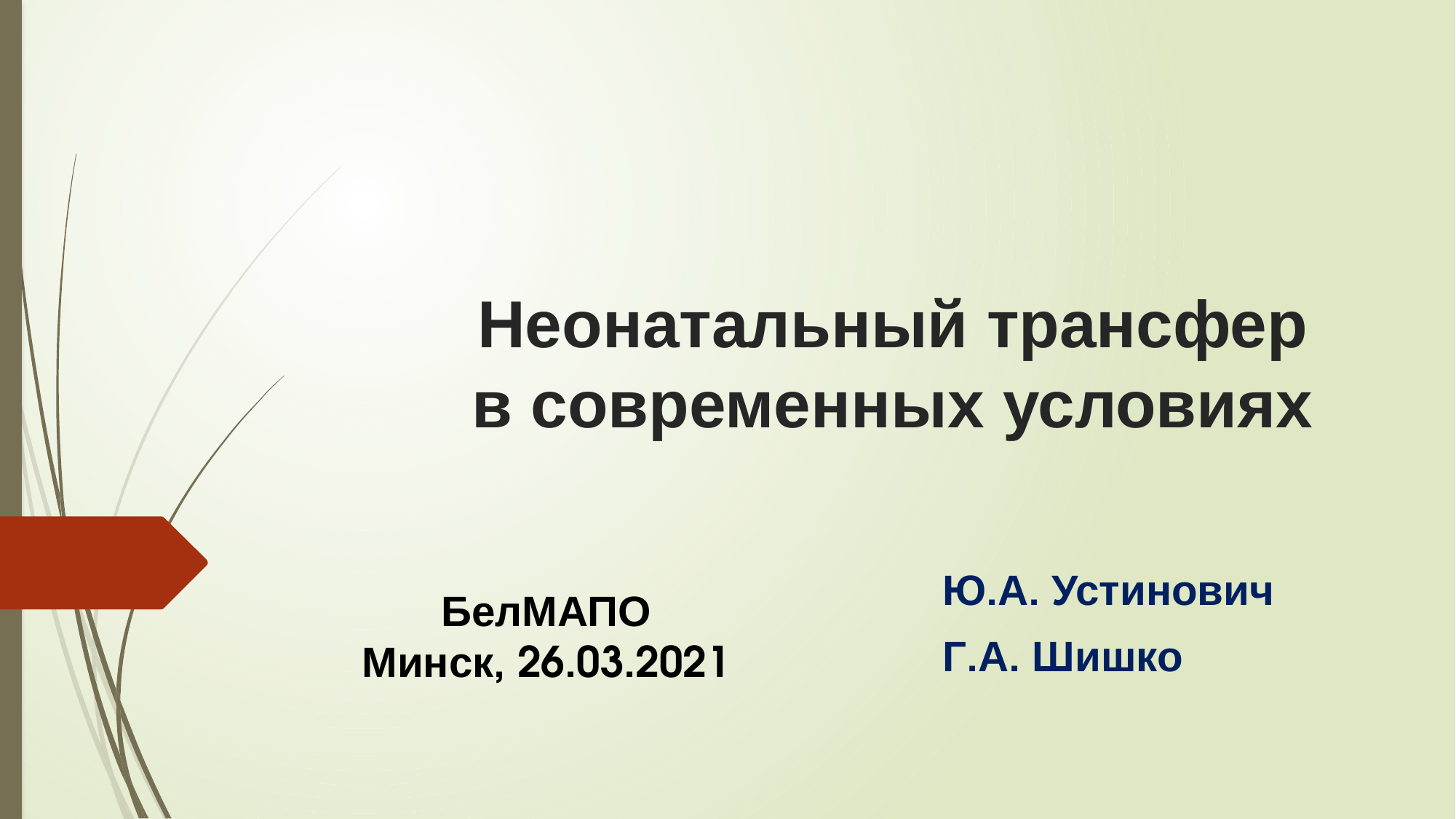

# Неонатальный трансфер в современных условиях
Ю.А. Устинович
Г.А. Шишко
БелМАПО
Минск, 26.03.2021